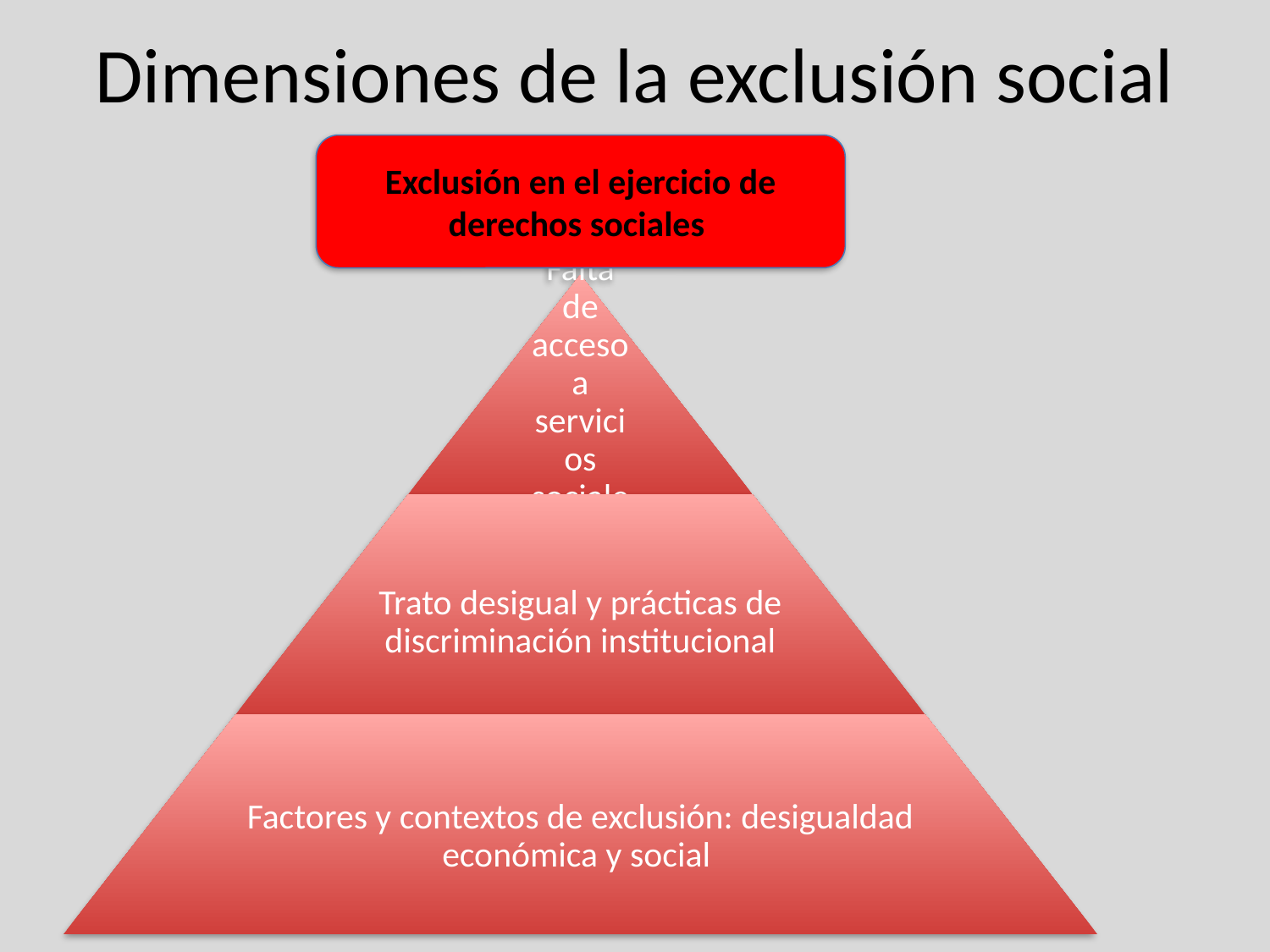

# Dimensiones de la exclusión social
Exclusión en el ejercicio de derechos sociales
Falta de acceso a servicios sociales básicos
Trato desigual y prácticas de discriminación institucional
Factores y contextos de exclusión: desigualdad económica y social